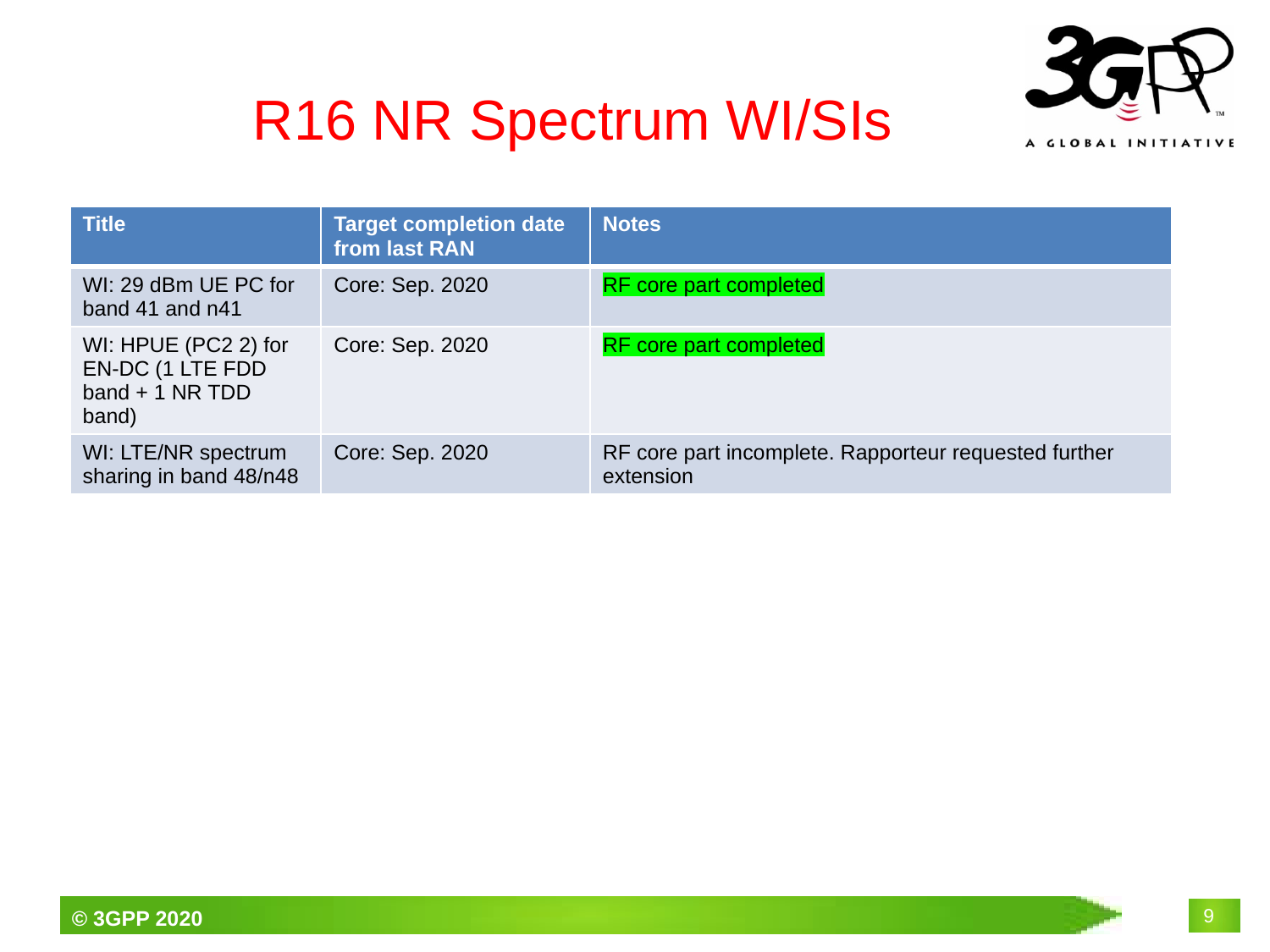

# R16 NR Spectrum WI/SIs
| Title | Target completion date from last RAN | Notes |
| --- | --- | --- |
| WI: 29 dBm UE PC for band 41 and n41 | Core: Sep. 2020 | RF core part completed |
| WI: HPUE (PC2 2) for EN-DC (1 LTE FDD band + 1 NR TDD band) | Core: Sep. 2020 | RF core part completed |
| WI: LTE/NR spectrum sharing in band 48/n48 | Core: Sep. 2020 | RF core part incomplete. Rapporteur requested further extension |
9